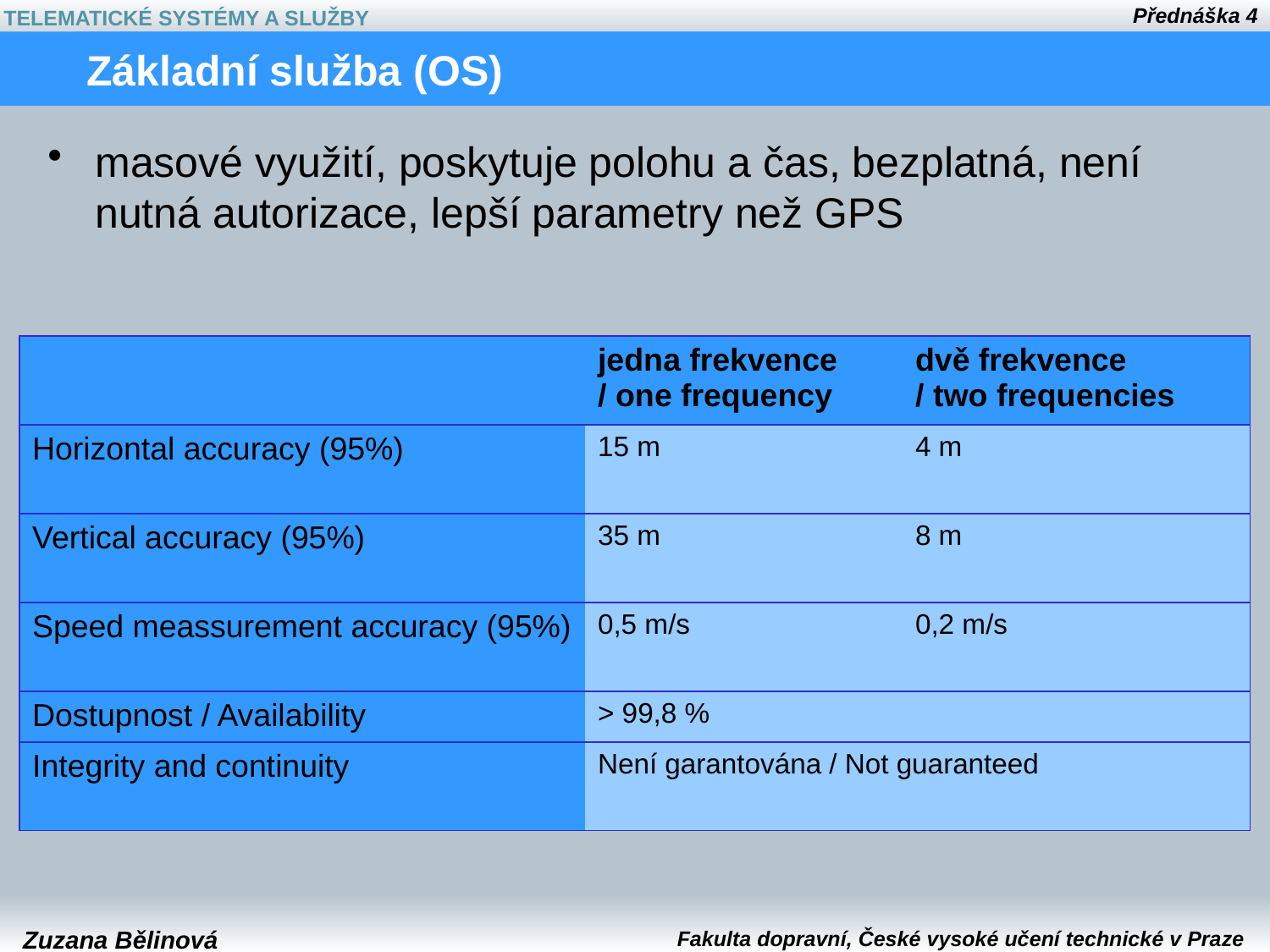

# Základní služba (OS)
masové využití, poskytuje polohu a čas, bezplatná, není nutná autorizace, lepší parametry než GPS
|  | jedna frekvence / one frequency | dvě frekvence / two frequencies |
| --- | --- | --- |
| Horizontal accuracy (95%) | 15 m | 4 m |
| Vertical accuracy (95%) | 35 m | 8 m |
| Speed meassurement accuracy (95%) | 0,5 m/s | 0,2 m/s |
| Dostupnost / Availability | > 99,8 % |  |
| Integrity and continuity | Není garantována / Not guaranteed |  |